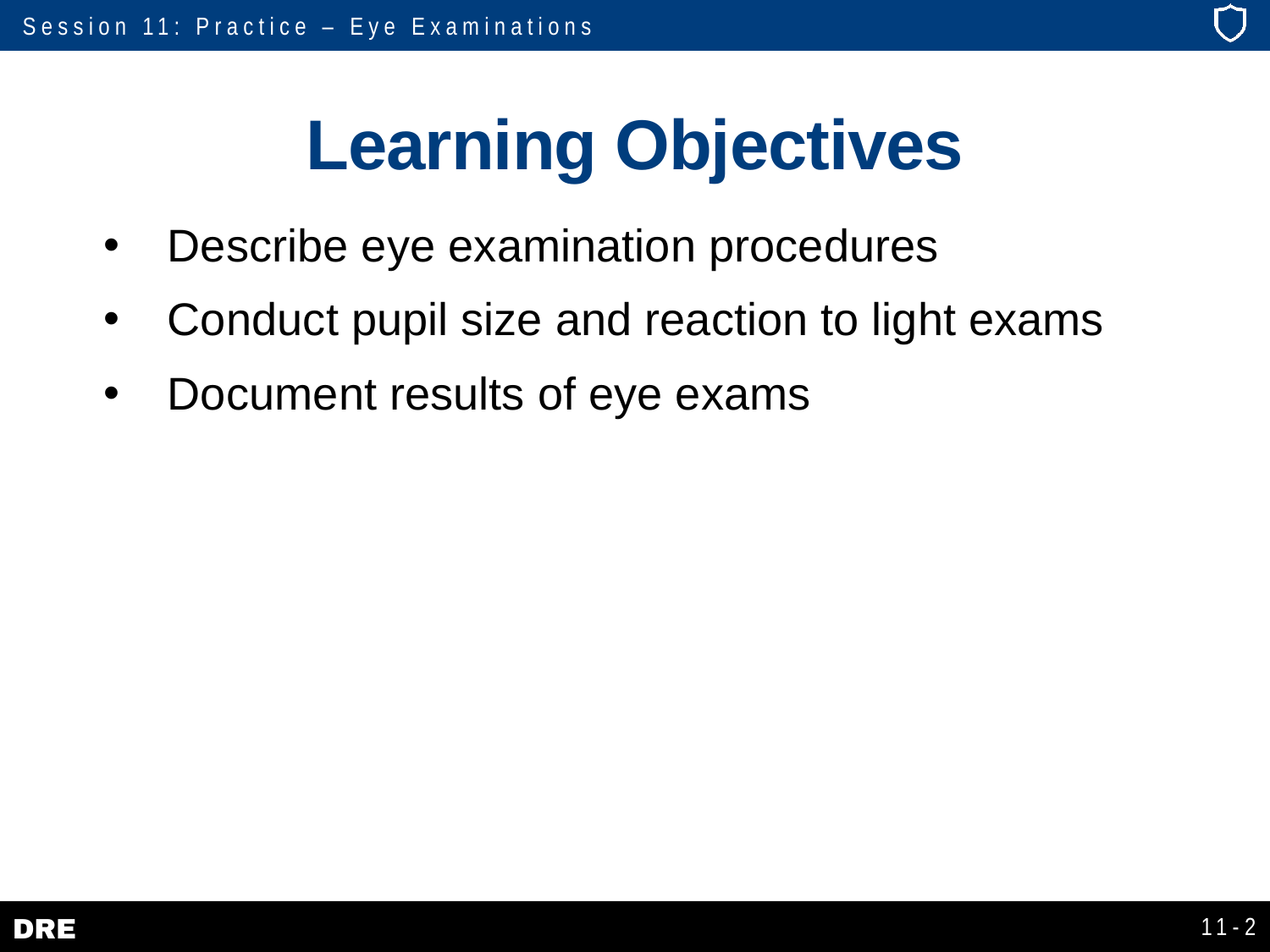

# Learning Objectives
Describe eye examination procedures
Conduct pupil size and reaction to light exams
Document results of eye exams
11-2